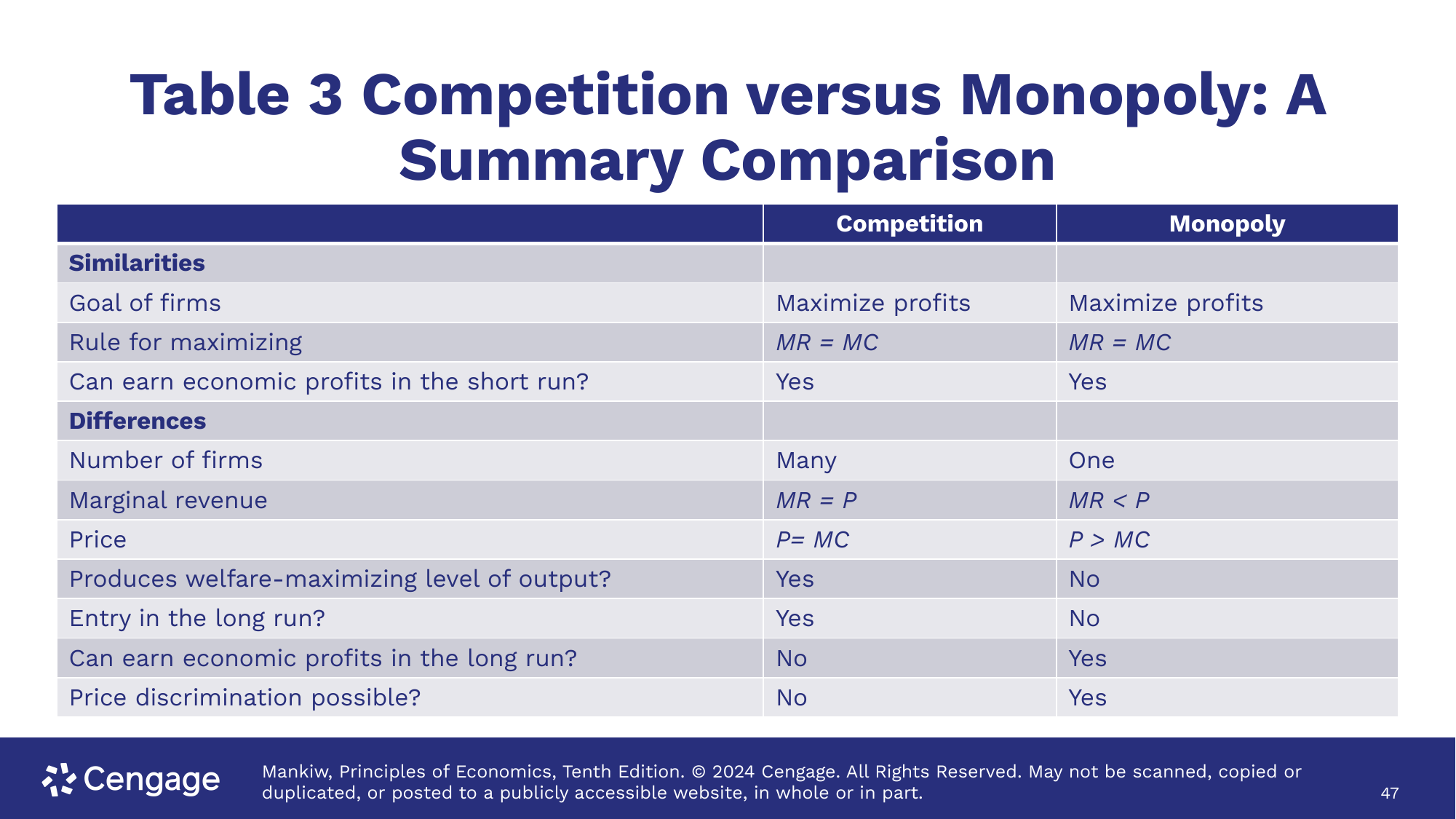

# Table 3 Competition versus Monopoly: A Summary Comparison
|  | Competition | Monopoly |
| --- | --- | --- |
| Similarities |  |  |
| Goal of firms | Maximize profits | Maximize profits |
| Rule for maximizing | MR = MC | MR = MC |
| Can earn economic profits in the short run? | Yes | Yes |
| Differences |  |  |
| Number of firms | Many | One |
| Marginal revenue | MR = P | MR < P |
| Price | P= MC | P > MC |
| Produces welfare-maximizing level of output? | Yes | No |
| Entry in the long run? | Yes | No |
| Can earn economic profits in the long run? | No | Yes |
| Price discrimination possible? | No | Yes |